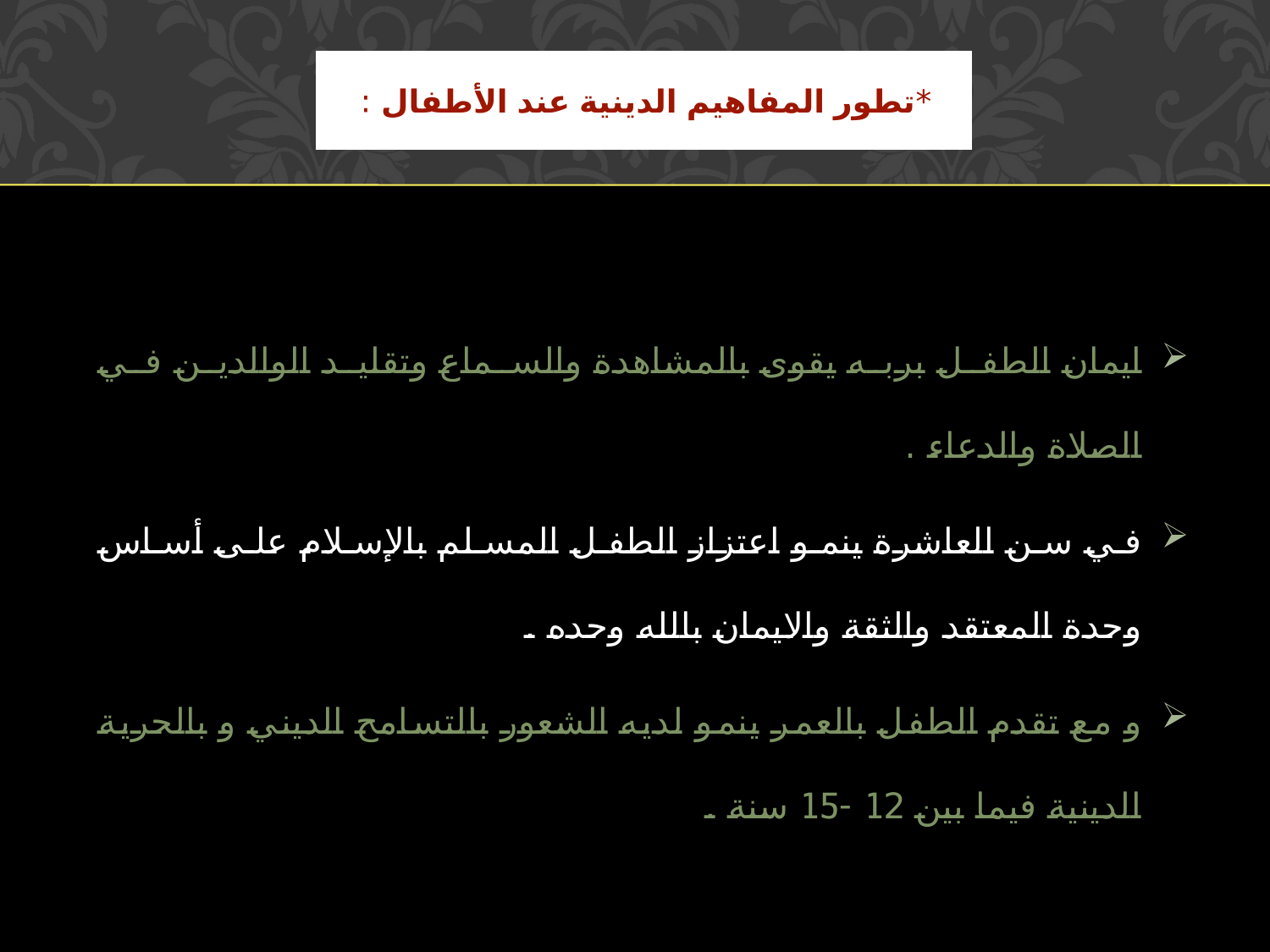

# *تطور المفاهيم الدينية عند الأطفال :
ايمان الطفل بربه يقوى بالمشاهدة والسماع وتقليد الوالدين في الصلاة والدعاء .
في سن العاشرة ينمو اعتزاز الطفل المسلم بالإسلام على أساس وحدة المعتقد والثقة والايمان بالله وحده .
و مع تقدم الطفل بالعمر ينمو لديه الشعور بالتسامح الديني و بالحرية الدينية فيما بين 12 -15 سنة .